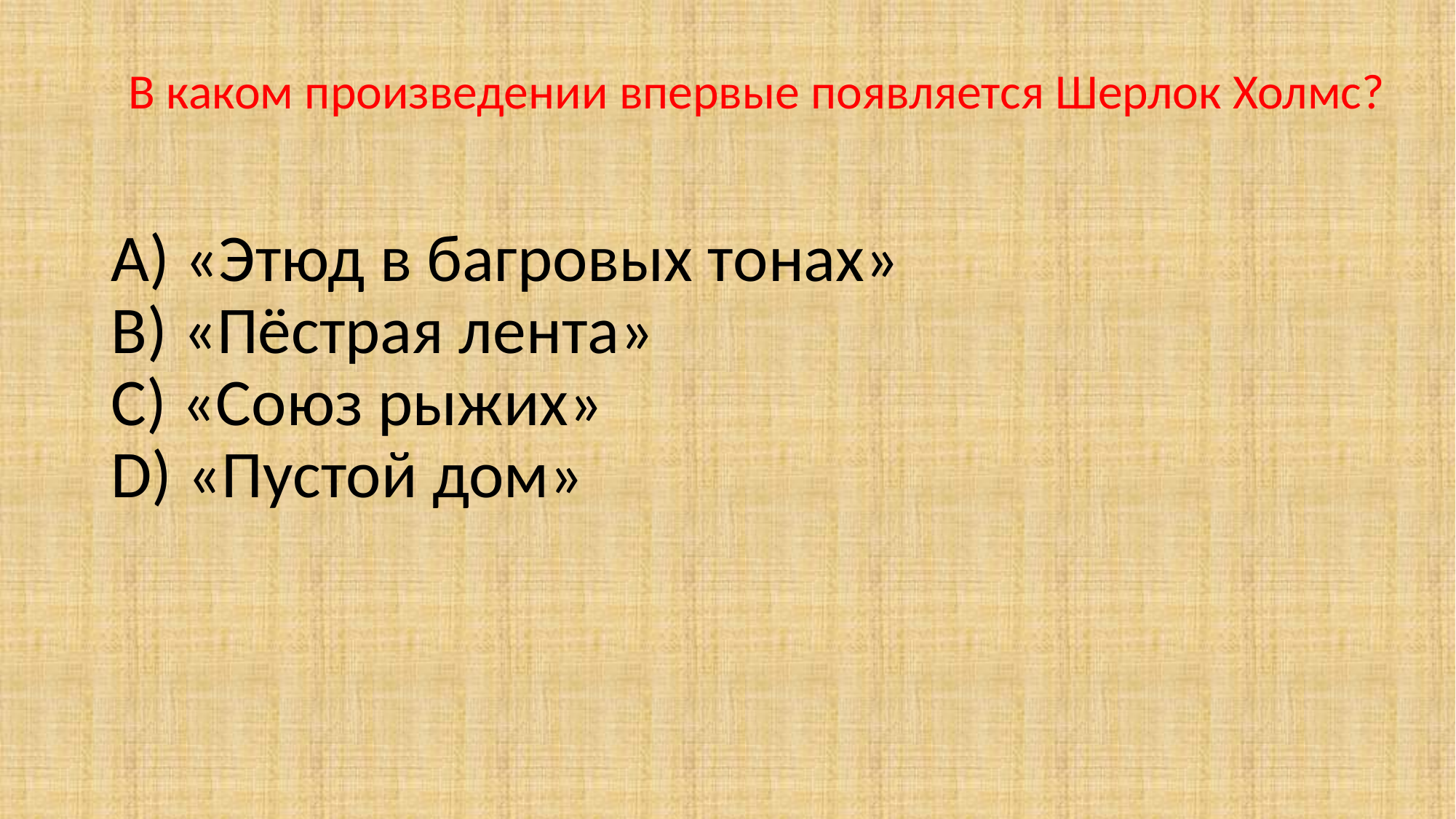

# В каком произведении впервые появляется Шерлок Холмс?
A) «Этюд в багровых тонах»
B) «Пёстрая лента»
C) «Союз рыжих»
D) «Пустой дом»